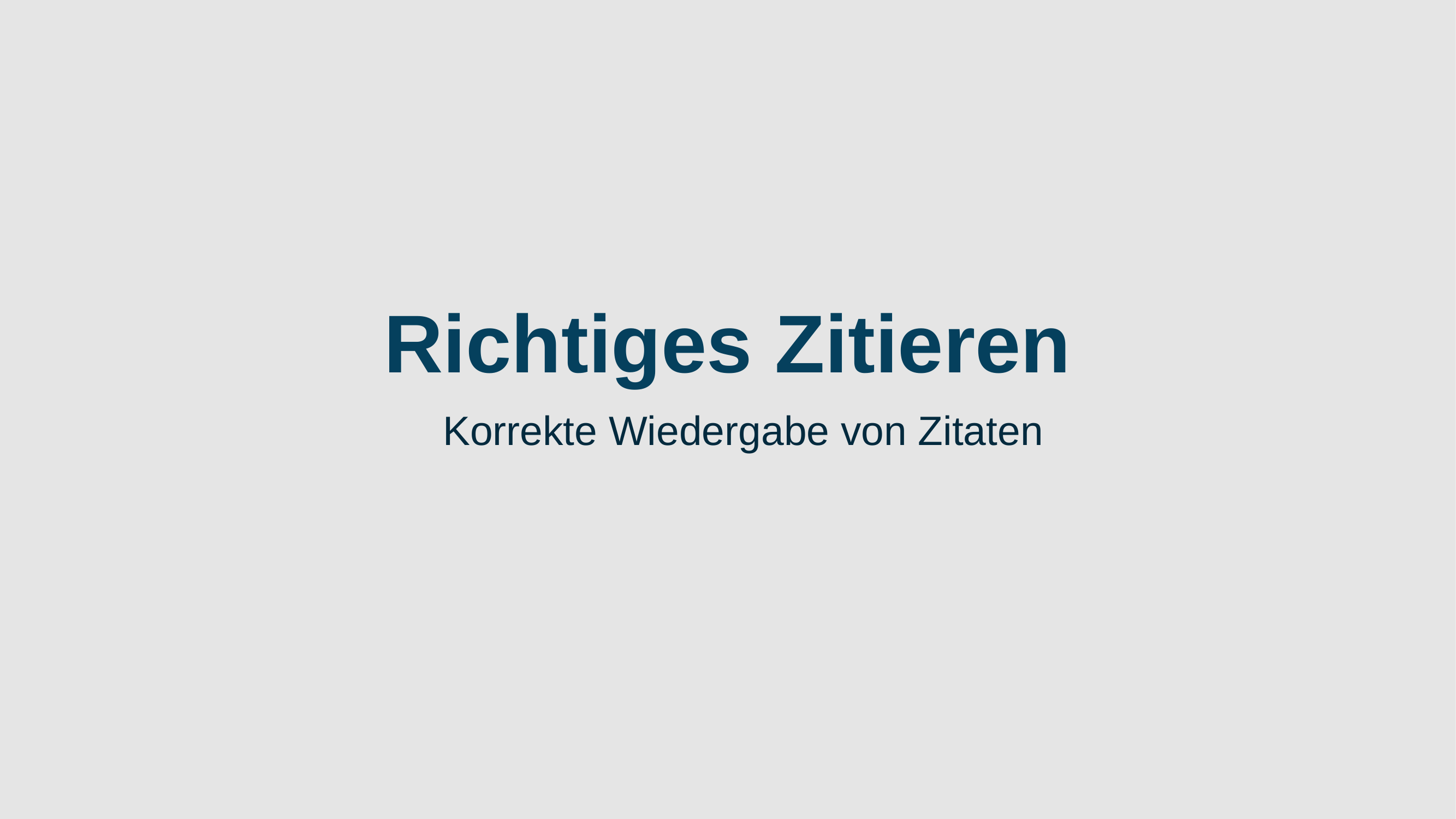

# Richtiges Zitieren
Korrekte Wiedergabe von Zitaten